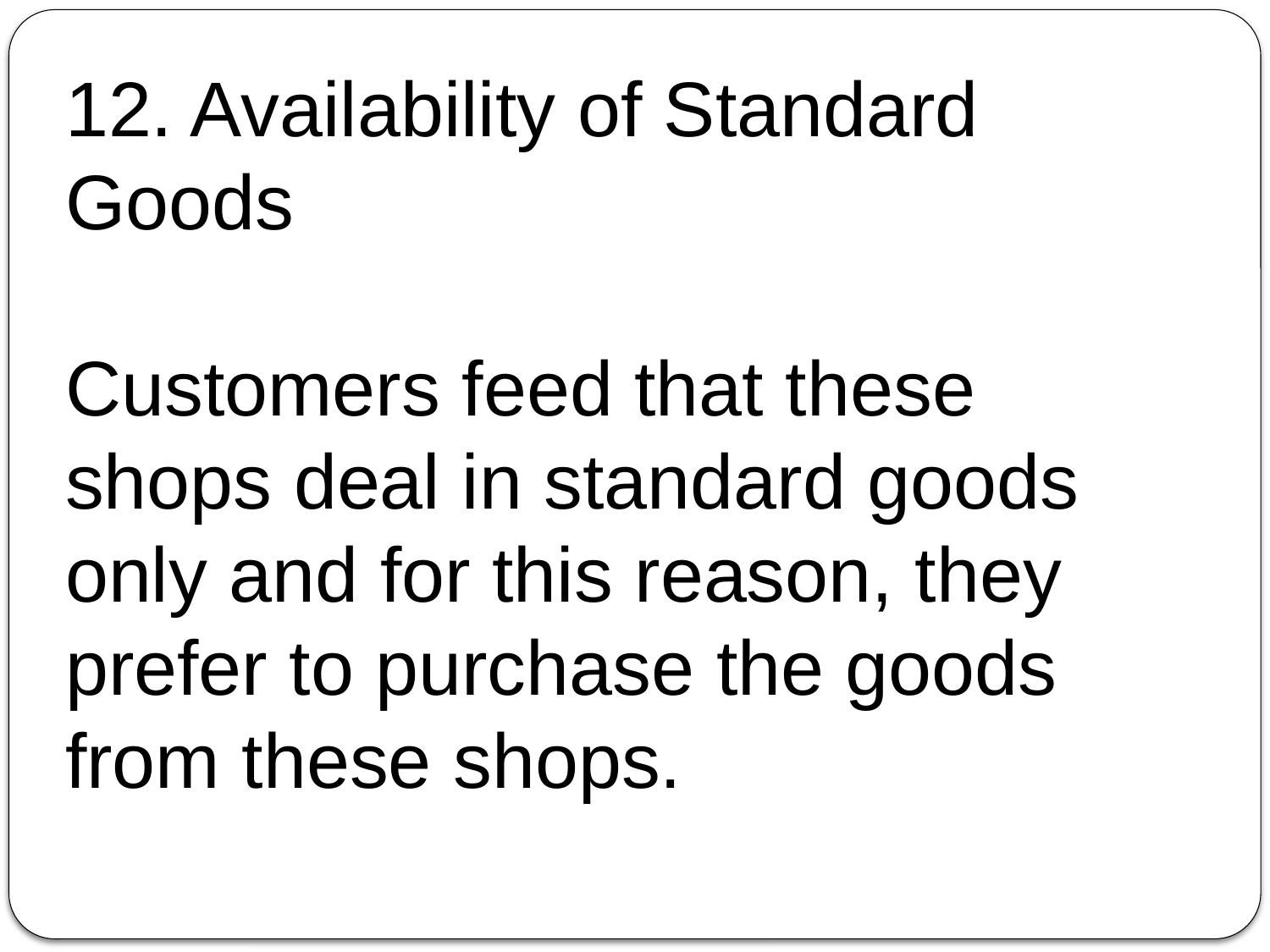

12. Availability of Standard Goods

Customers feed that these shops deal in standard goods only and for this reason, they prefer to purchase the goods from these shops.